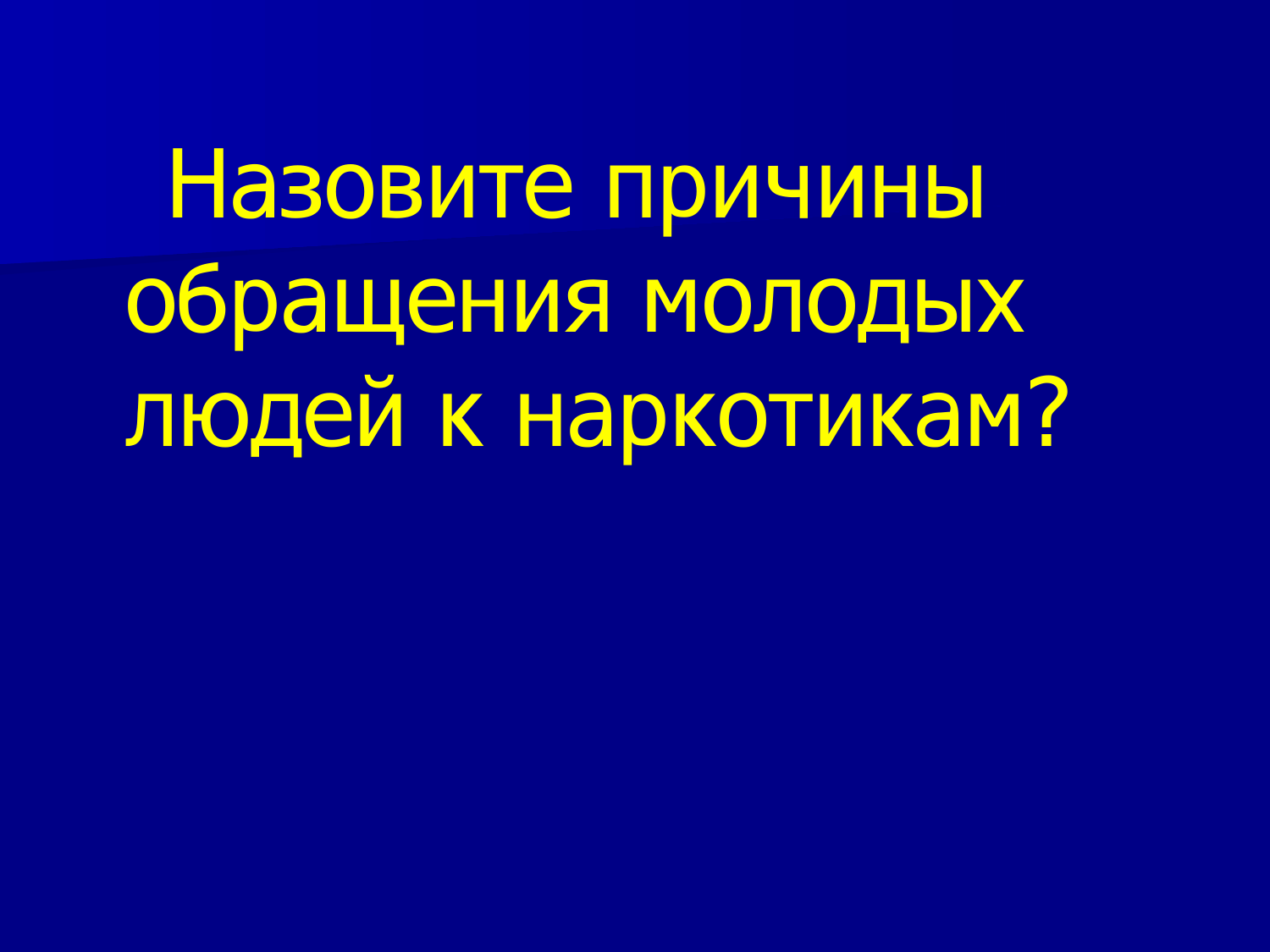

Назовите причины обращения молодых людей к наркотикам?